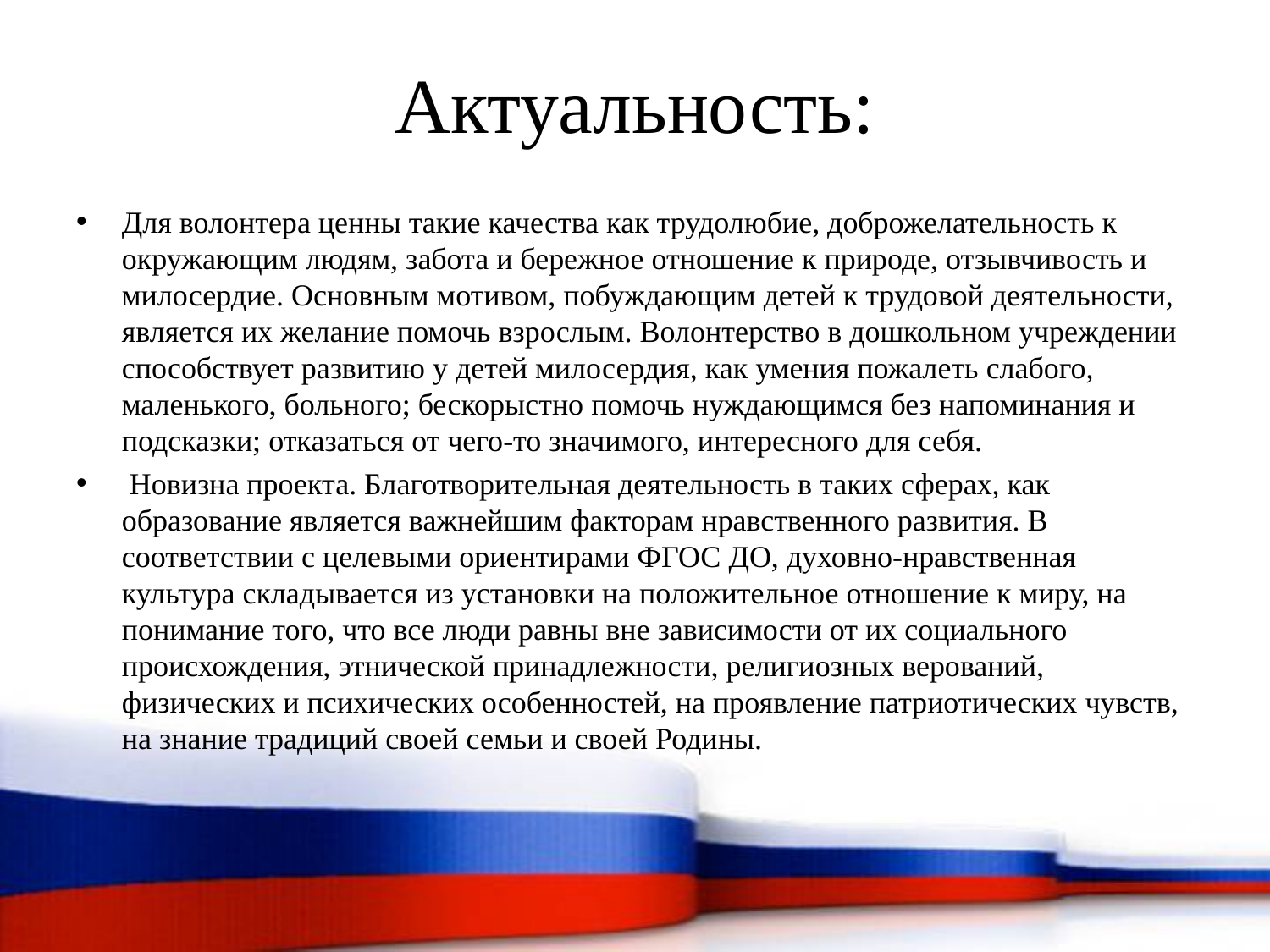

# Актуальность:
Для волонтера ценны такие качества как трудолюбие, доброжелательность к окружающим людям, забота и бережное отношение к природе, отзывчивость и милосердие. Основным мотивом, побуждающим детей к трудовой деятельности, является их желание помочь взрослым. Волонтерство в дошкольном учреждении способствует развитию у детей милосердия, как умения пожалеть слабого, маленького, больного; бескорыстно помочь нуждающимся без напоминания и подсказки; отказаться от чего-то значимого, интересного для себя.
 Новизна проекта. Благотворительная деятельность в таких сферах, как образование является важнейшим факторам нравственного развития. В соответствии с целевыми ориентирами ФГОС ДО, духовно-нравственная культура складывается из установки на положительное отношение к миру, на понимание того, что все люди равны вне зависимости от их социального происхождения, этнической принадлежности, религиозных верований, физических и психических особенностей, на проявление патриотических чувств, на знание традиций своей семьи и своей Родины.